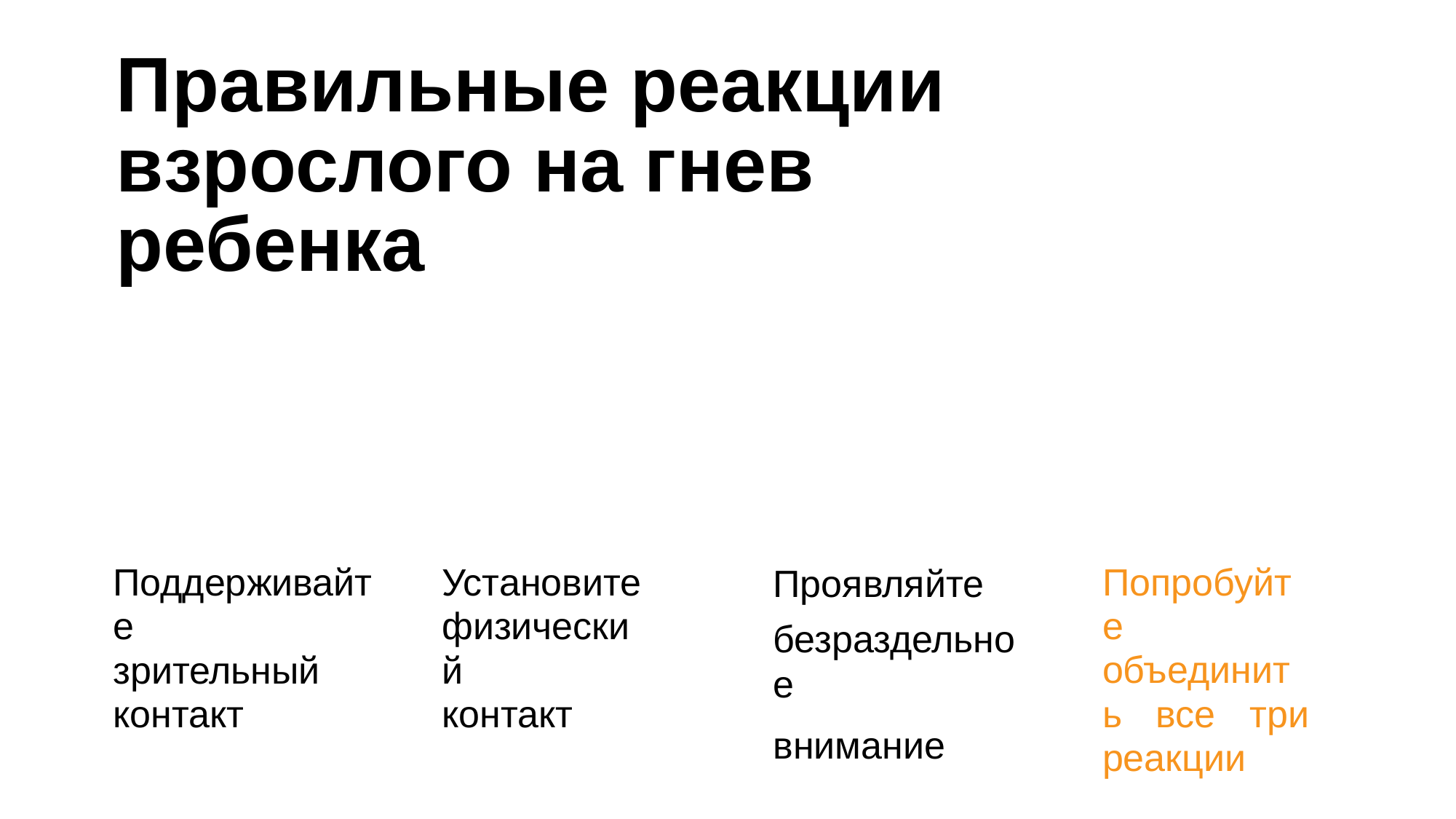

Правильные реакции взрослого на гнев ребенка
Попробуйте объединить все три реакции
Поддерживайте
зрительный
контакт
Установите
физический
контакт
Проявляйте
безраздельное
внимание